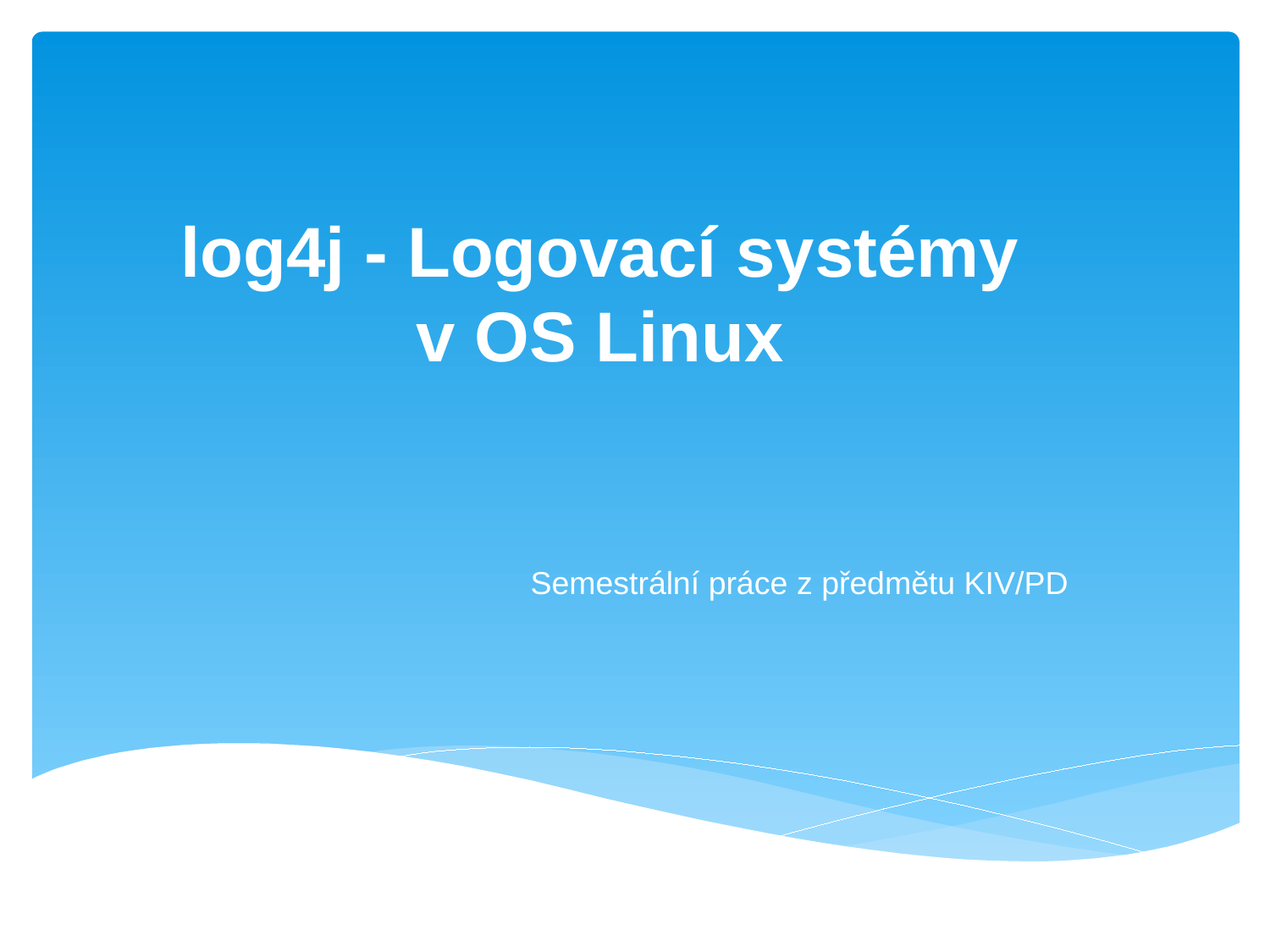

# log4j - Logovací systémy v OS Linux
Semestrální práce z předmětu KIV/PD